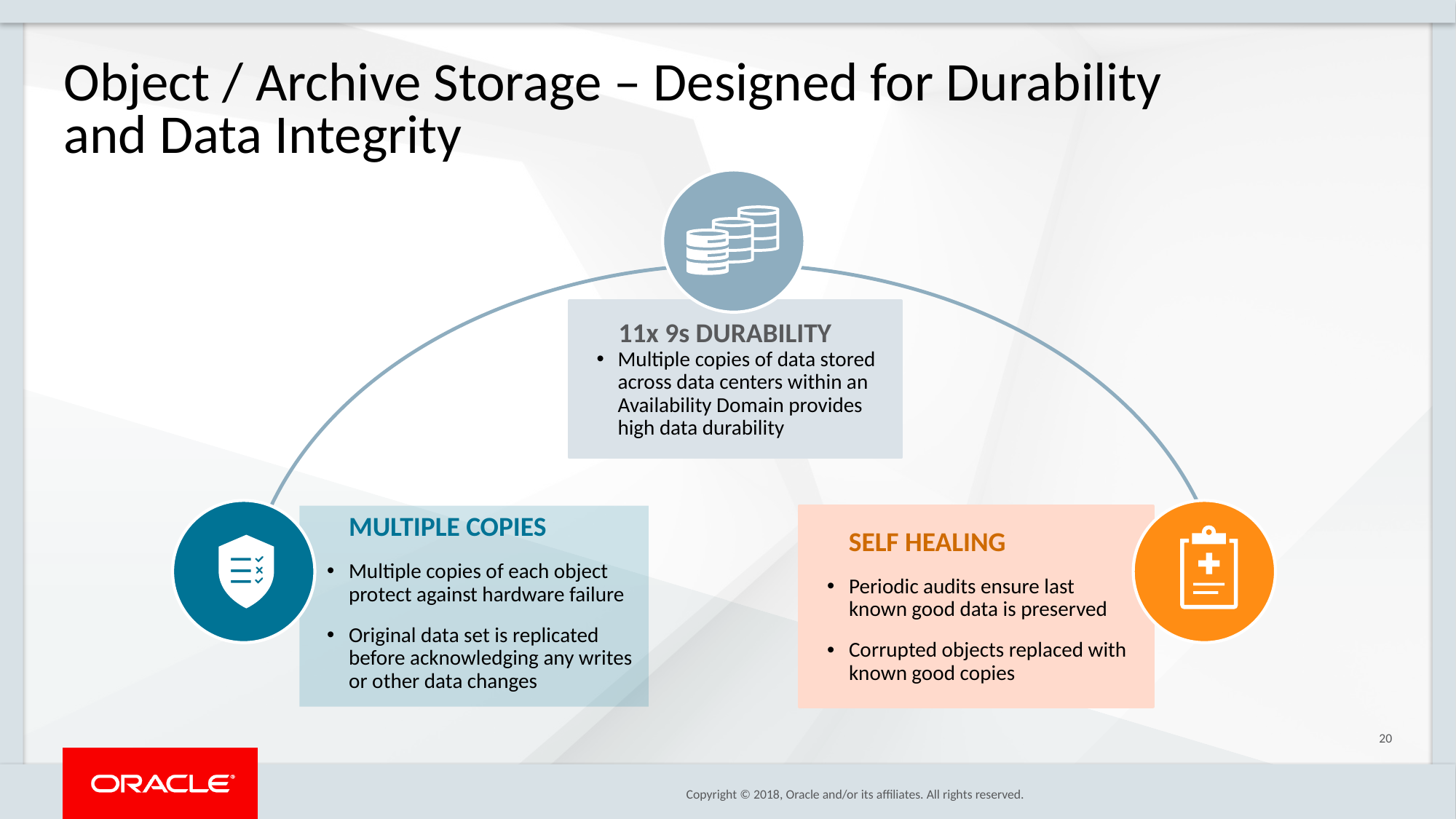

Object / Archive Storage – Designed for Durability
and Data Integrity

11x 9s DURABILITY
Multiple copies of data stored across data centers within an Availability Domain provides high data durability

MULTIPLE COPIES
Multiple copies of each object protect against hardware failure
Original data set is replicated before acknowledging any writes or other data changes
SELF HEALING
Periodic audits ensure last
known good data is preserved
Corrupted objects replaced with known good copies

20